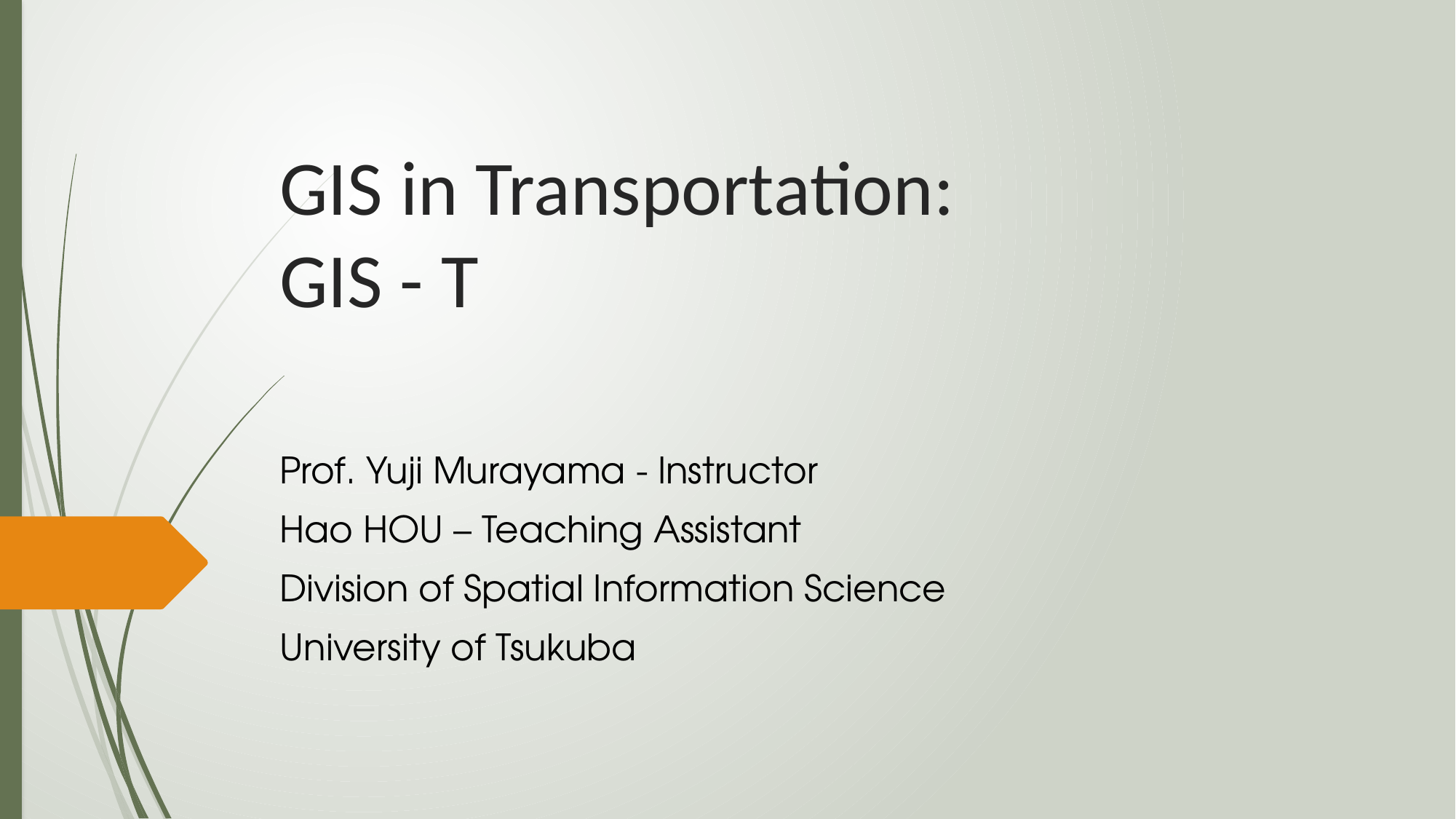

# GIS in Transportation: GIS - T
Prof. Yuji Murayama - Instructor
Hao HOU – Teaching Assistant
Division of Spatial Information Science
University of Tsukuba